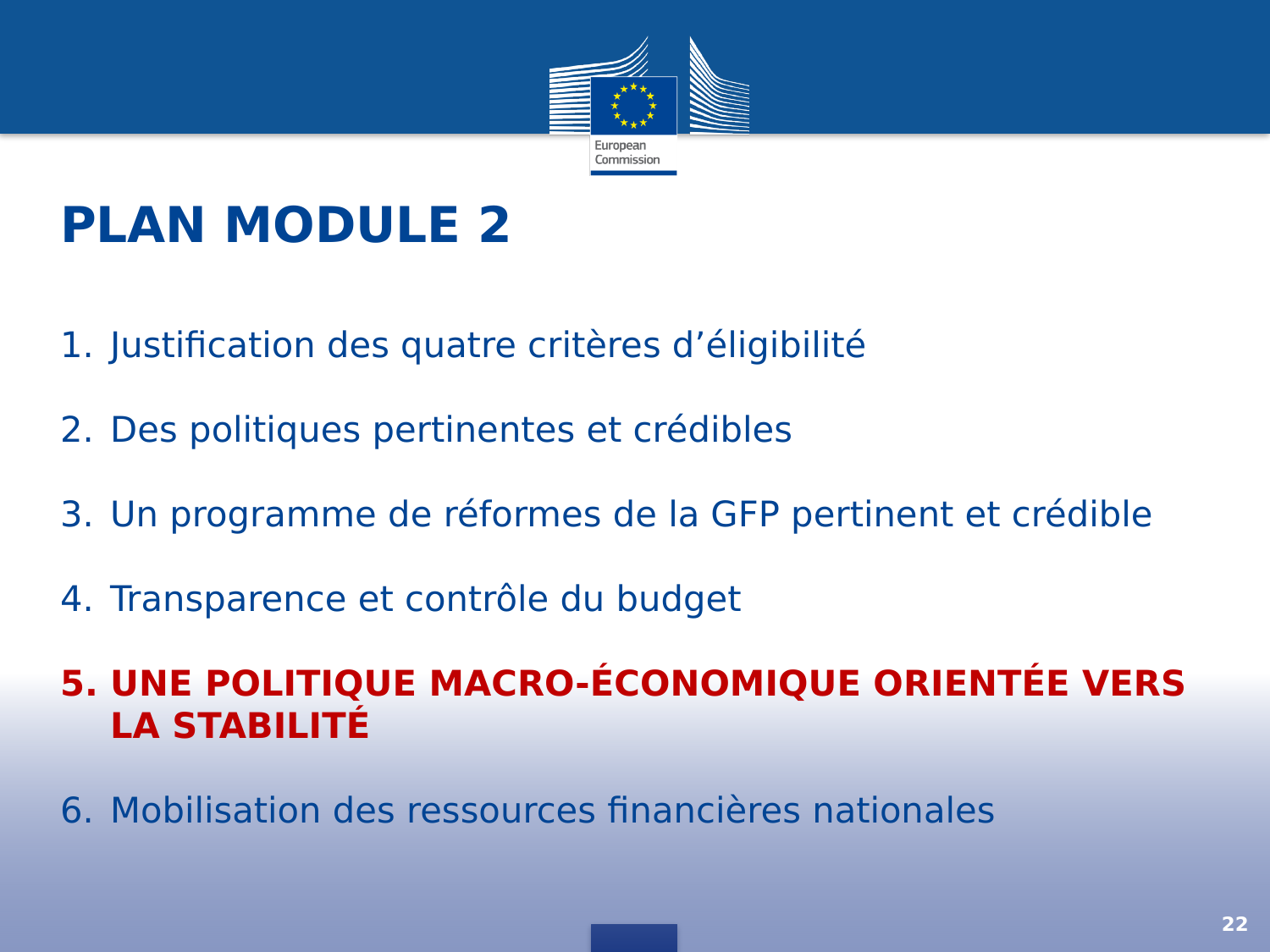

# Plan Module 2
Justification des quatre critères d’éligibilité
Des politiques pertinentes et crédibles
Un programme de réformes de la GFP pertinent et crédible
Transparence et contrôle du budget
Une politique macro-économique orientée vers la stabilité
Mobilisation des ressources financières nationales

22